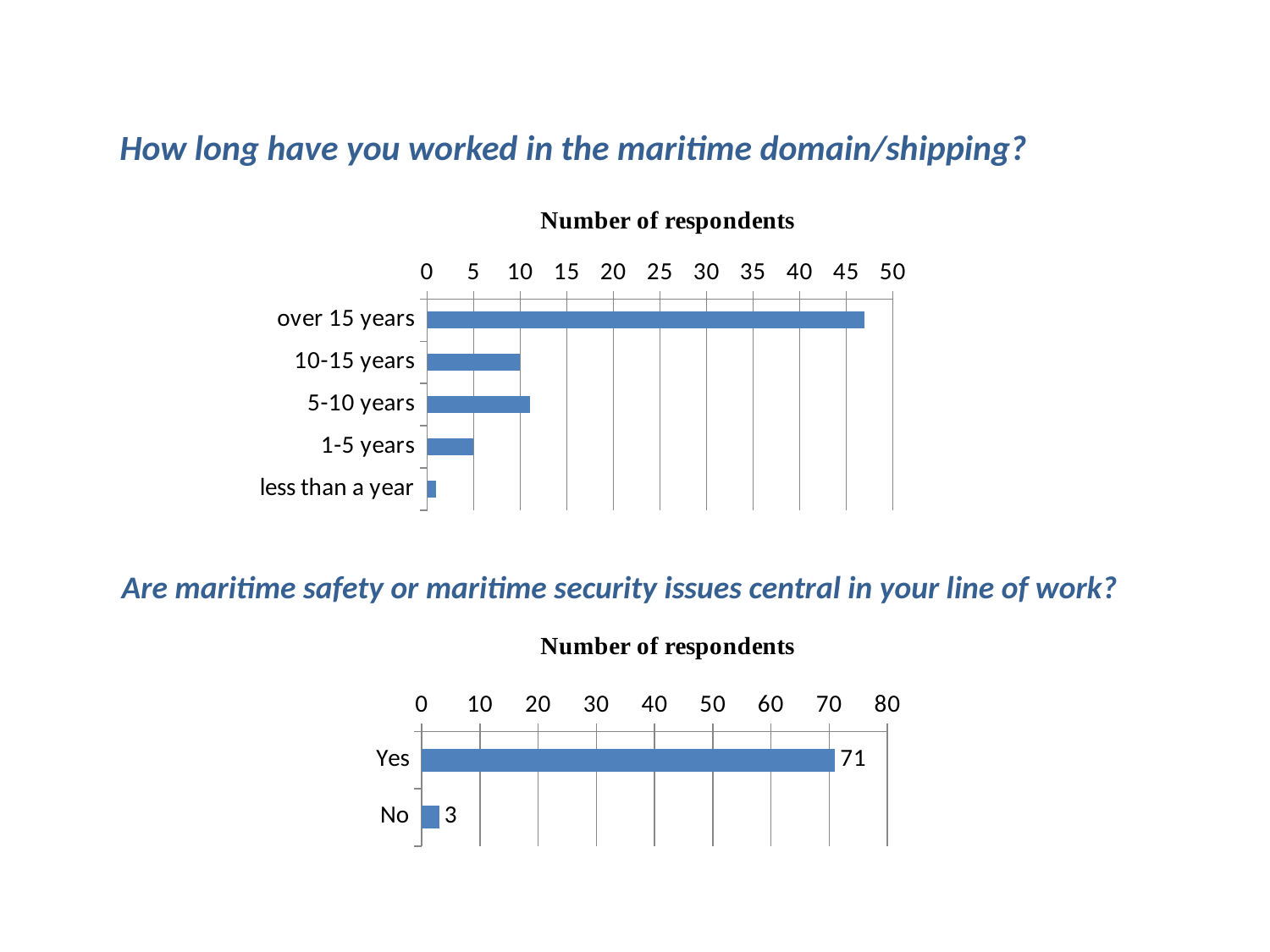

How long have you worked in the maritime domain/shipping?

### Chart

| Category |  |
|---|---|
| over 15 years | 47.0 |
| 10-15 years | 10.0 |
| 5-10 years | 11.0 |
| 1-5 years | 5.0 |
| less than a year | 1.0 |
Are maritime safety or maritime security issues central in your line of work?

### Chart

| Category |  |
|---|---|
| Yes | 71.0 |
| No | 3.0 |